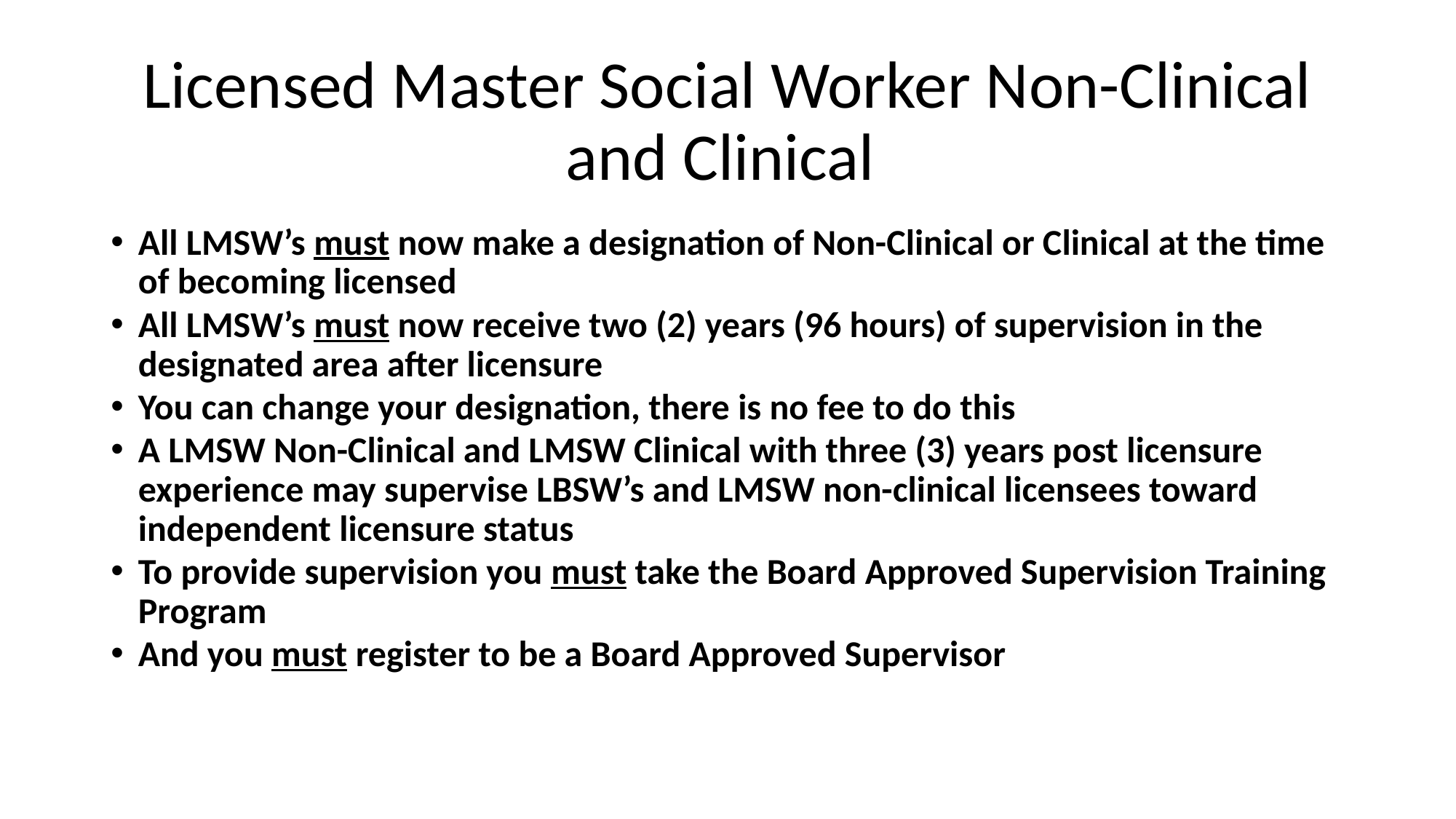

# Licensed Master Social Worker Non-Clinical and Clinical
All LMSW’s must now make a designation of Non-Clinical or Clinical at the time of becoming licensed
All LMSW’s must now receive two (2) years (96 hours) of supervision in the designated area after licensure
You can change your designation, there is no fee to do this
A LMSW Non-Clinical and LMSW Clinical with three (3) years post licensure experience may supervise LBSW’s and LMSW non-clinical licensees toward independent licensure status
To provide supervision you must take the Board Approved Supervision Training Program
And you must register to be a Board Approved Supervisor